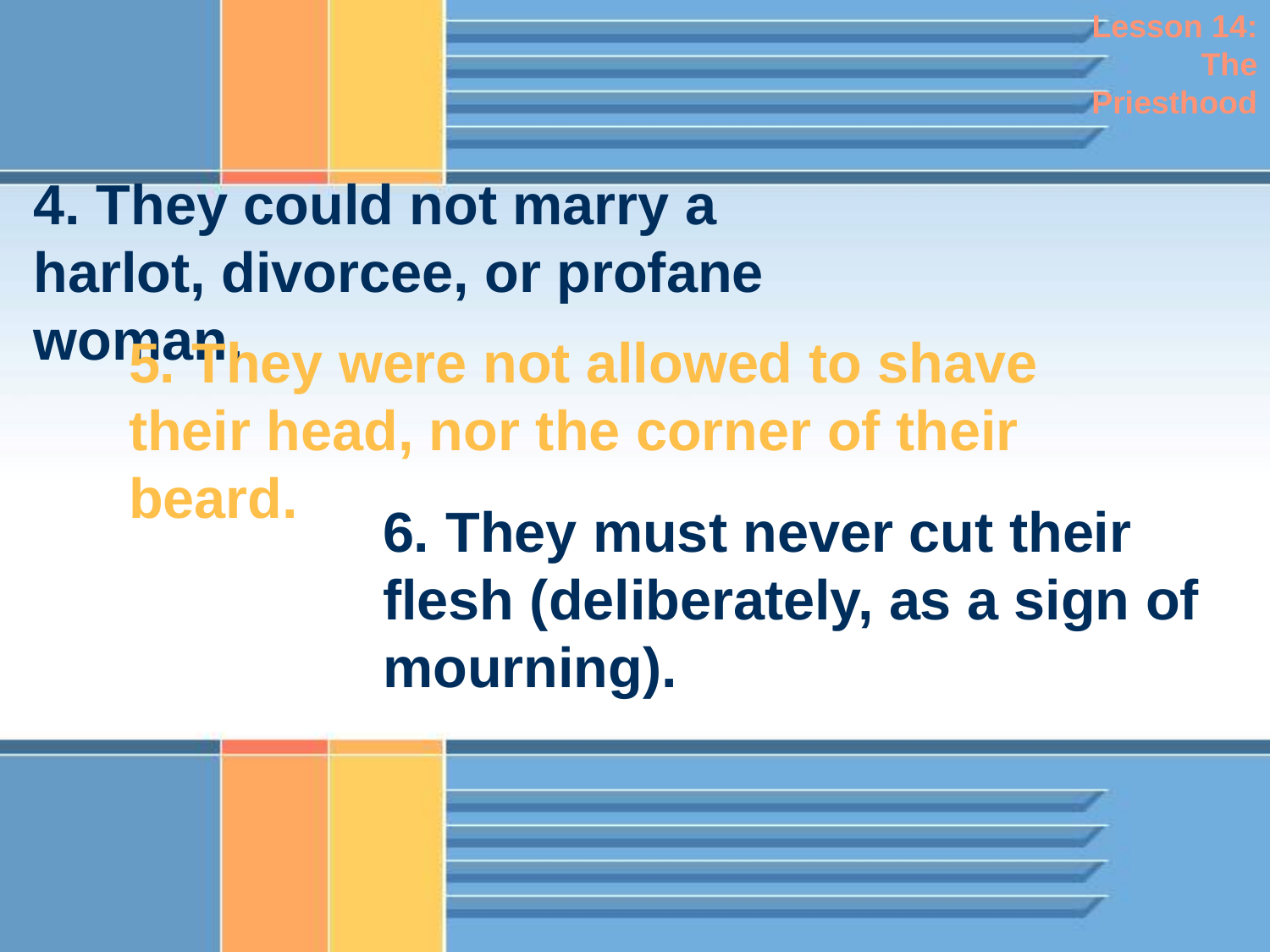

Lesson 14: The Priesthood
4. They could not marry a harlot, divorcee, or profane woman.

5. They were not allowed to shave their head, nor the corner of their beard.

6. They must never cut their flesh (deliberately, as a sign of mourning).